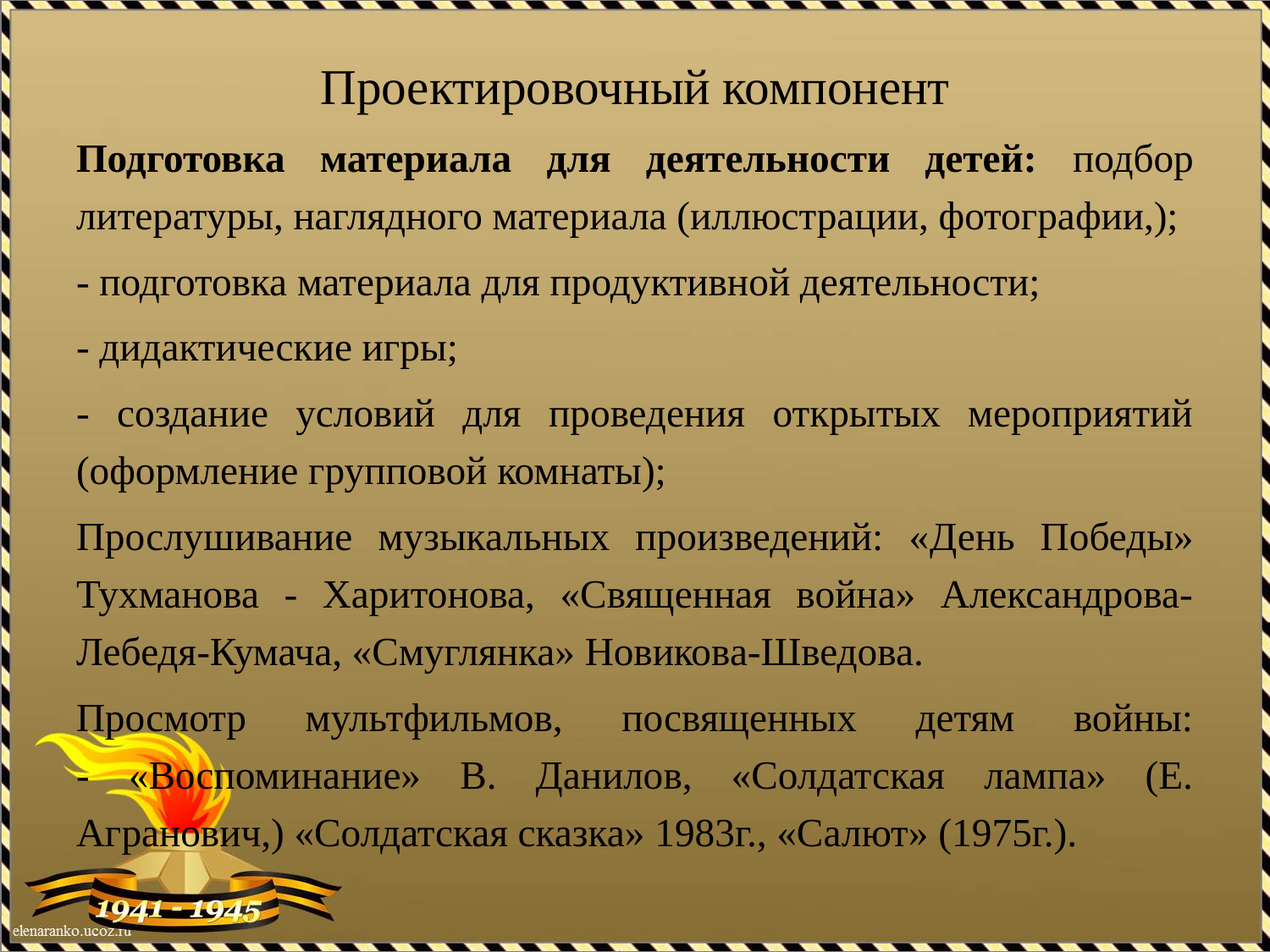

Проектировочный компонент
Подготовка материала для деятельности детей: подбор литературы, наглядного материала (иллюстрации, фотографии,);
- подготовка материала для продуктивной деятельности;
- дидактические игры;
- создание условий для проведения открытых мероприятий (оформление групповой комнаты);
Прослушивание музыкальных произведений: «День Победы» Тухманова - Харитонова, «Священная война» Александрова-Лебедя-Кумача, «Смуглянка» Новикова-Шведова.
Просмотр мультфильмов, посвященных детям войны:
- «Воспоминание» В. Данилов, «Солдатская лампа» (Е. Агранович,) «Солдатская сказка» 1983г., «Салют» (1975г.).